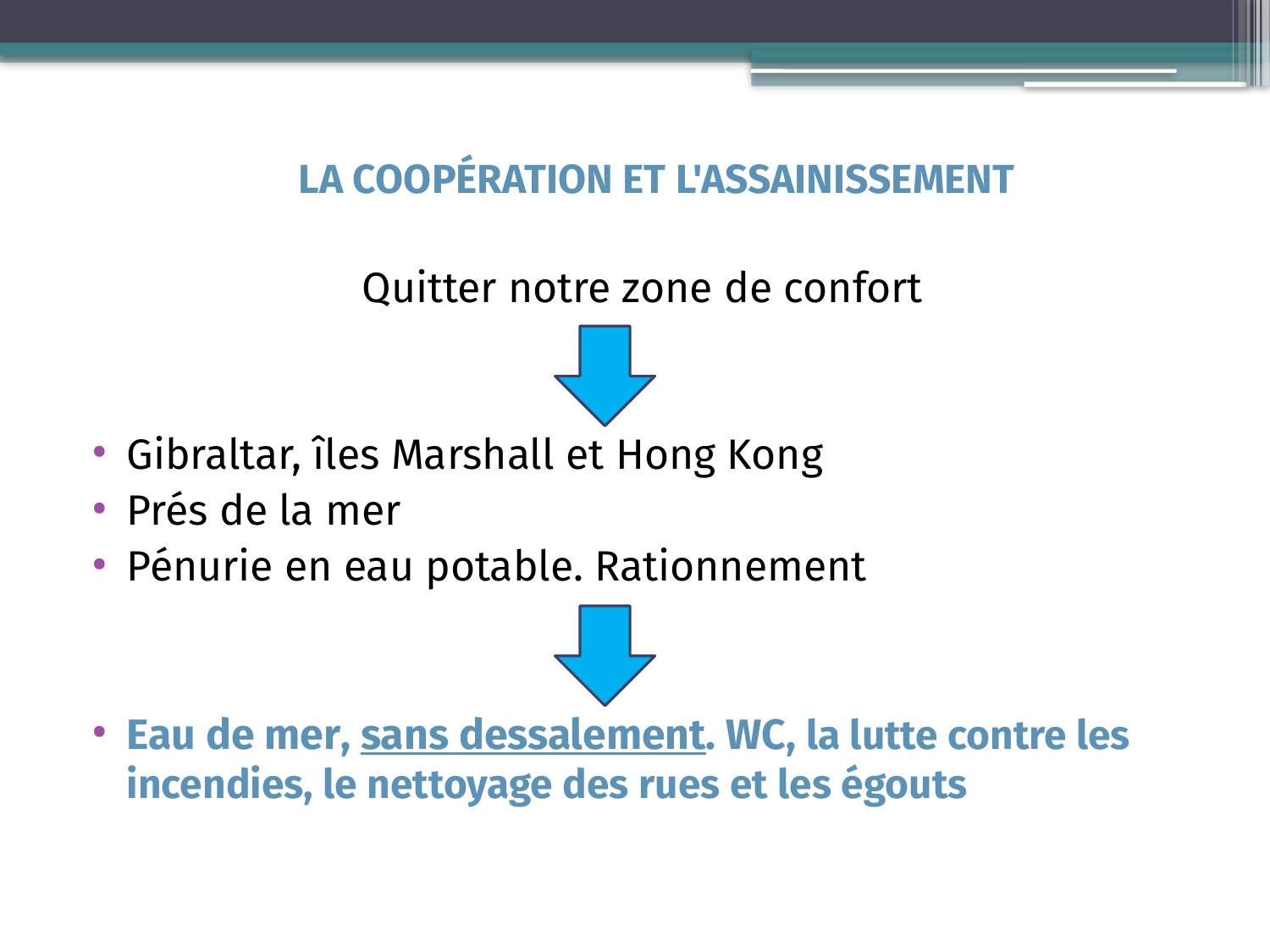

LA COOPÉRATION ET L'ASSAINISSEMENT

Quitter notre zone de confort

Gibraltar, îles Marshall et Hong Kong
Prés de la mer
Pénurie en eau potable. Rationnement

Eau de mer, sans dessalement. WC, la lutte contre les incendies, le nettoyage des rues et les égouts